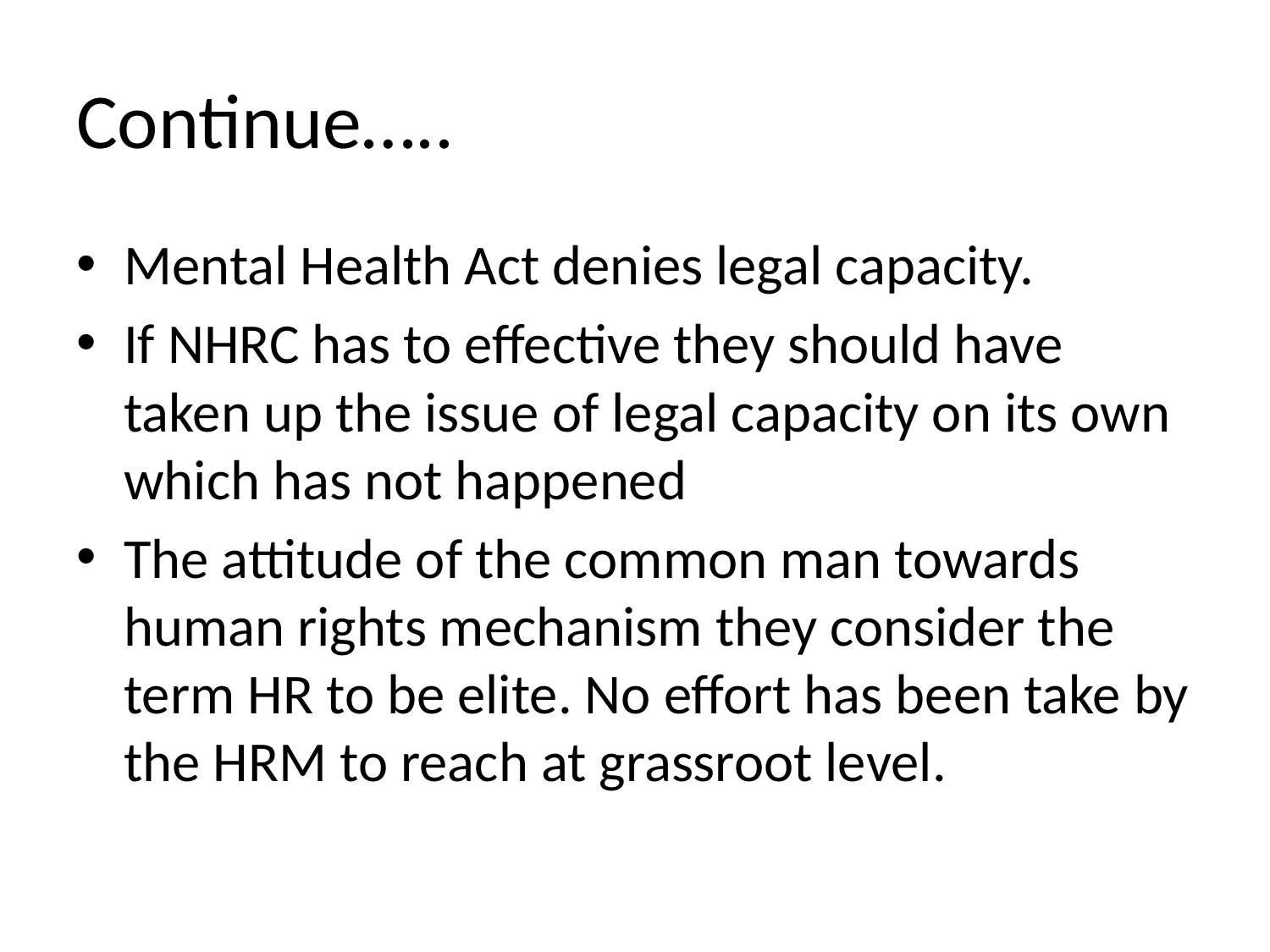

# Continue…..
Mental Health Act denies legal capacity.
If NHRC has to effective they should have taken up the issue of legal capacity on its own which has not happened
The attitude of the common man towards human rights mechanism they consider the term HR to be elite. No effort has been take by the HRM to reach at grassroot level.